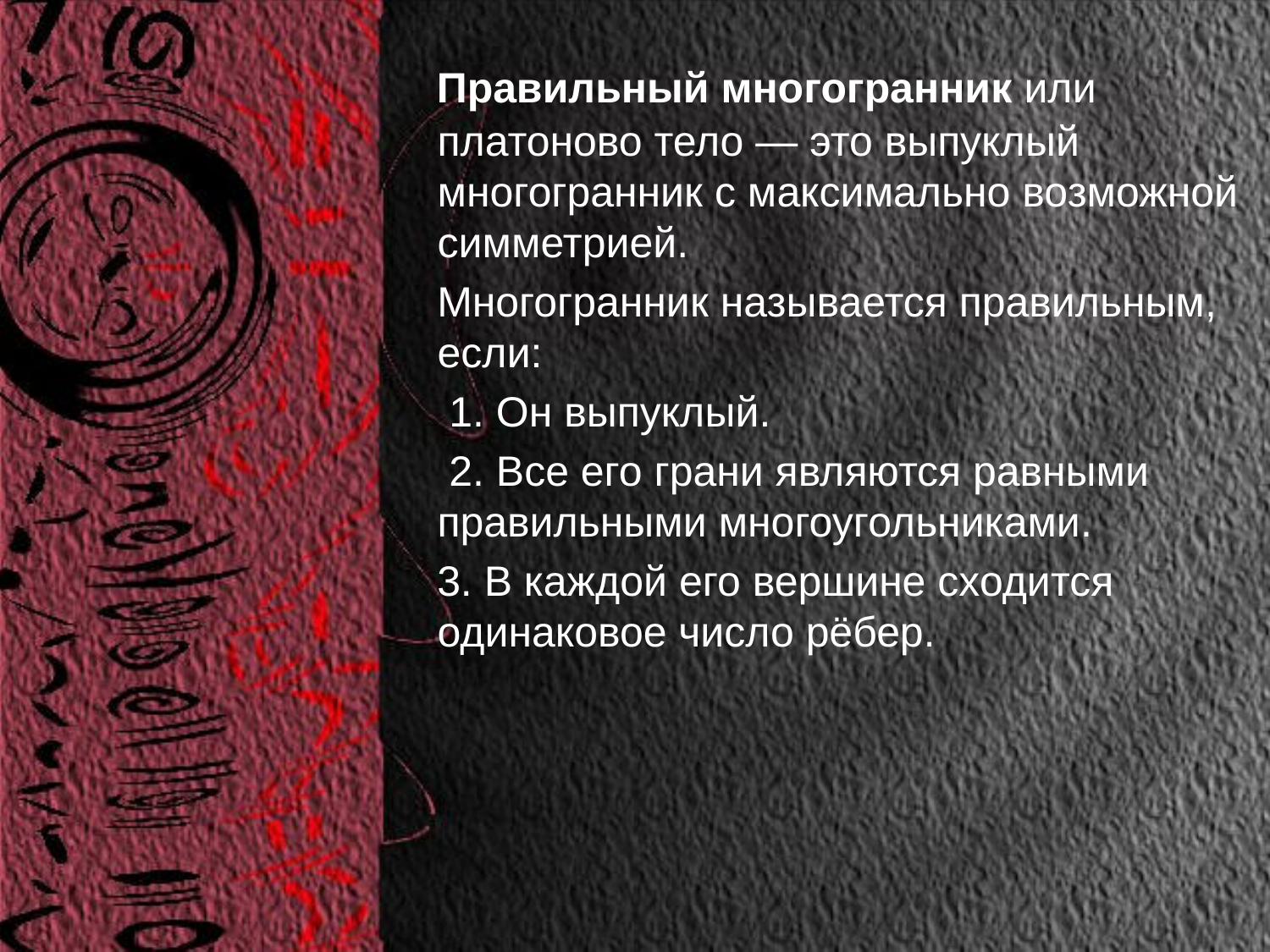

Правильный многогранник или платоново тело — это выпуклый многогранник с максимально возможной симметрией.
    Многогранник называется правильным, если:
     1. Он выпуклый.
     2. Все его грани являются равными правильными многоугольниками.
    3. В каждой его вершине сходится одинаковое число рёбер.